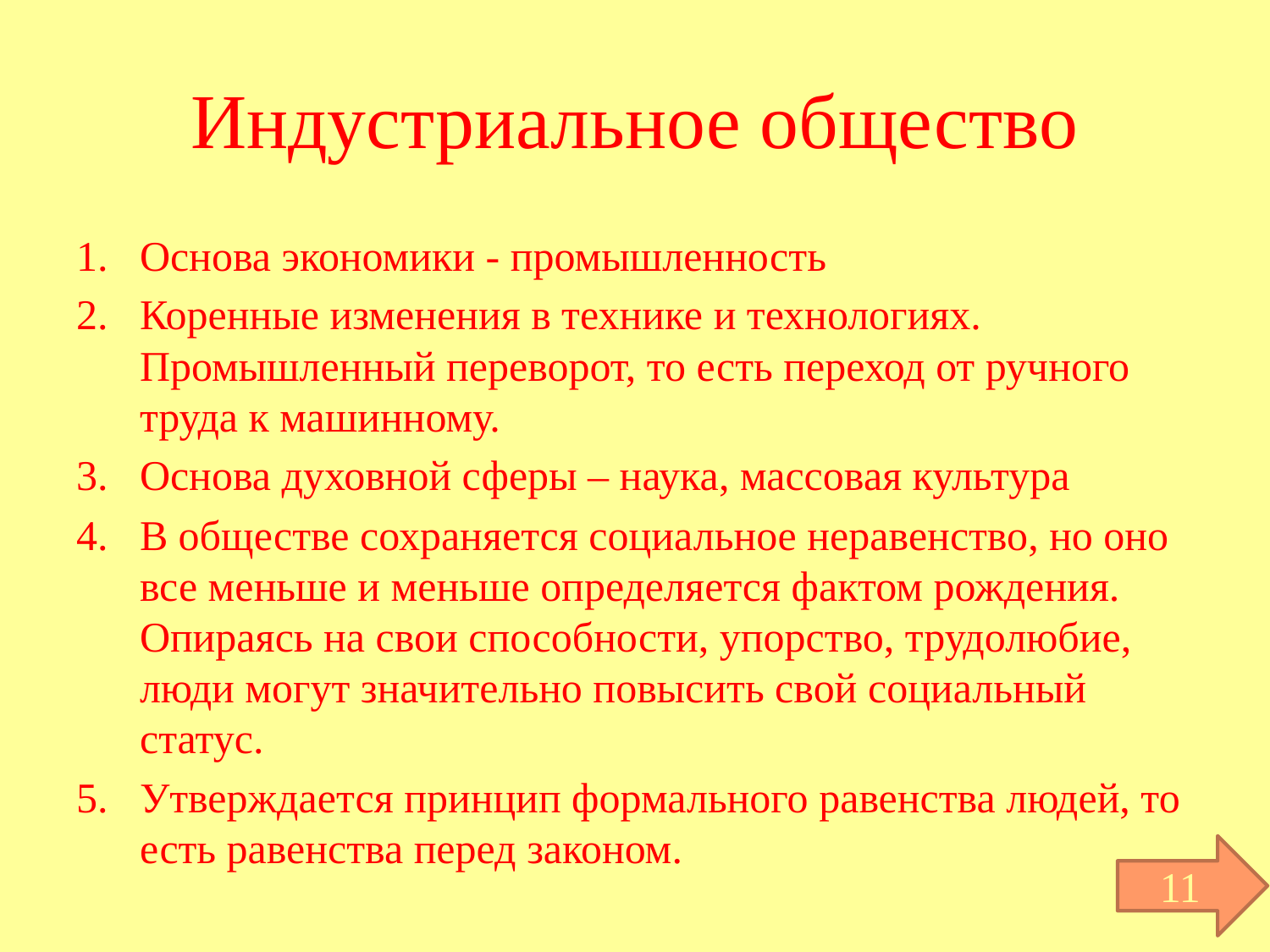

# Индустриальное общество
Основа экономики - промышленность
Коренные изменения в технике и технологиях. Промышленный переворот, то есть переход от ручного труда к машинному.
Основа духовной сферы – наука, массовая культура
В обществе сохраняется социальное неравенство, но оно все меньше и меньше определяется фактом рождения. Опираясь на свои способности, упорство, трудолюбие, люди могут значительно повысить свой социальный статус.
Утверждается принцип формального равенства людей, то есть равенства перед законом.

11